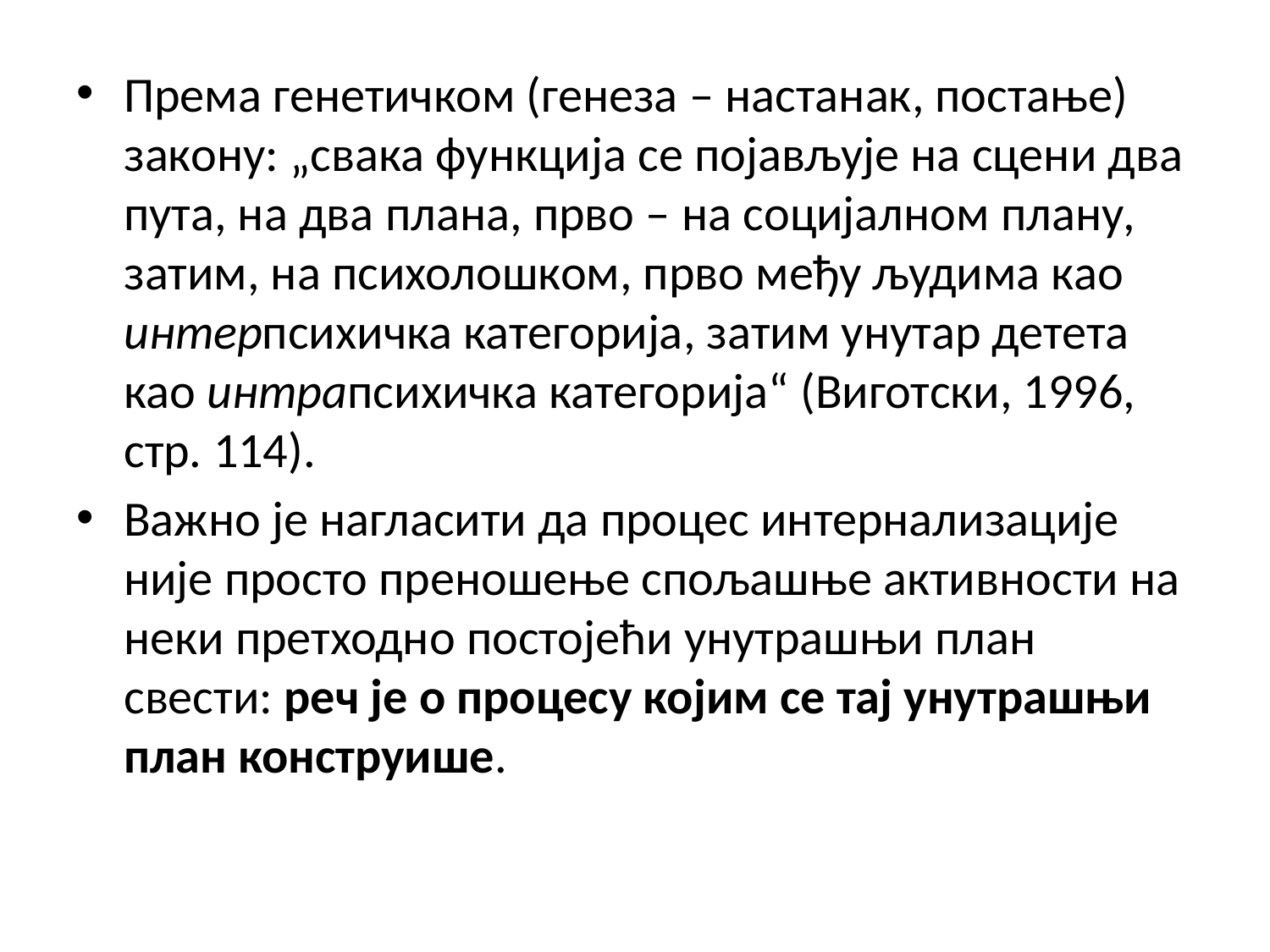

Према генетичком (генеза – настанак, постање) закону: „свака функција се појављује на сцени два пута, на два плана, прво – на социјалном плану, затим, на психолошком, прво међу људима као интерпсихичка категорија, затим унутар детета као интрапсихичка категорија“ (Виготски, 1996, стр. 114).
Важно је нагласити да процес интернализације није просто преношење спољашње активности на неки претходно постојећи унутрашњи план свести: реч је о процесу којим се тај унутрашњи план конструише.